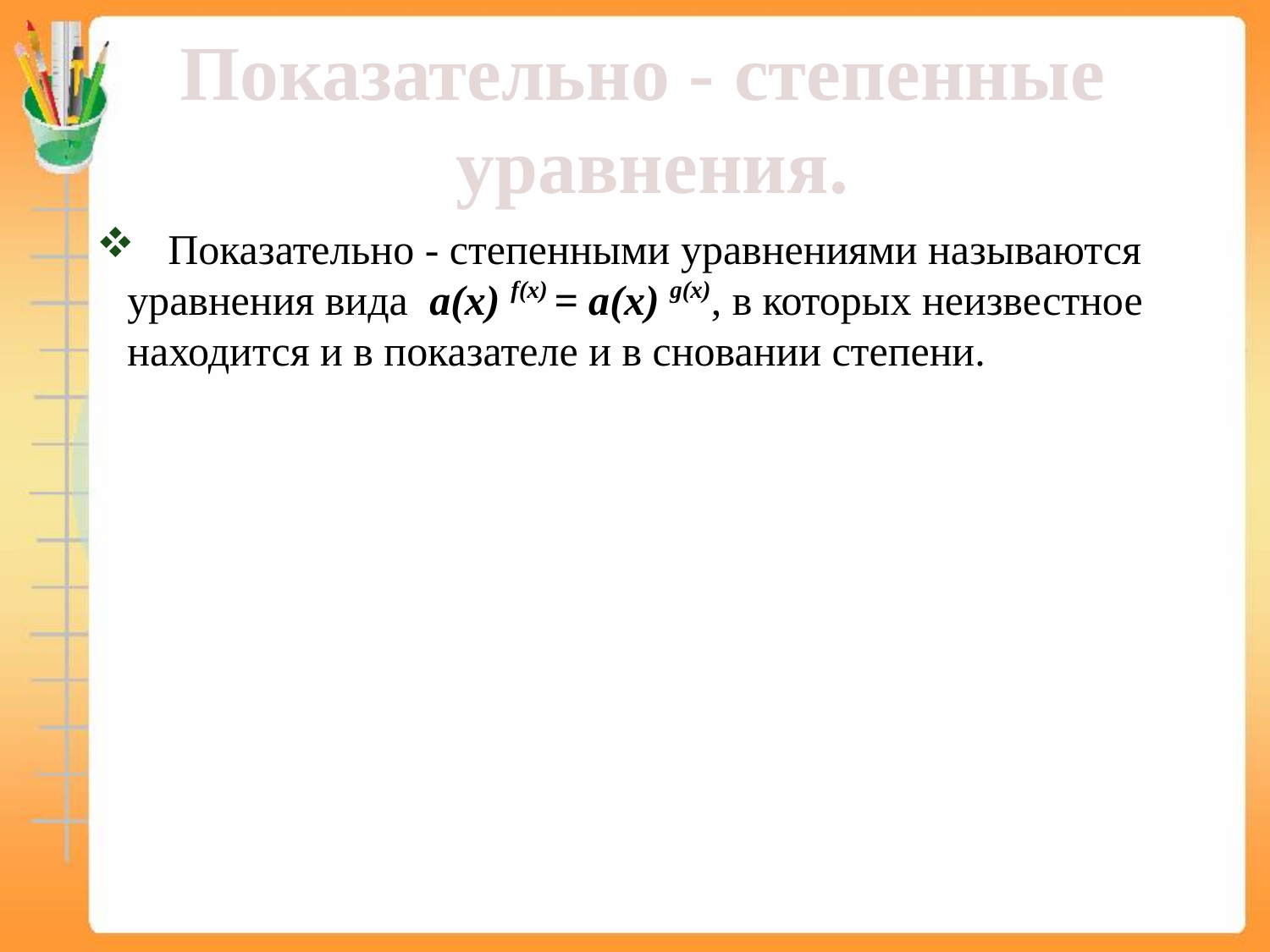

Показательно - степенные
уравнения.
   Показательно - степенными уравнениями называются уравнения вида  a(x) f(x) = a(x) g(x), в которых неизвестное находится и в показателе и в сновании степени.